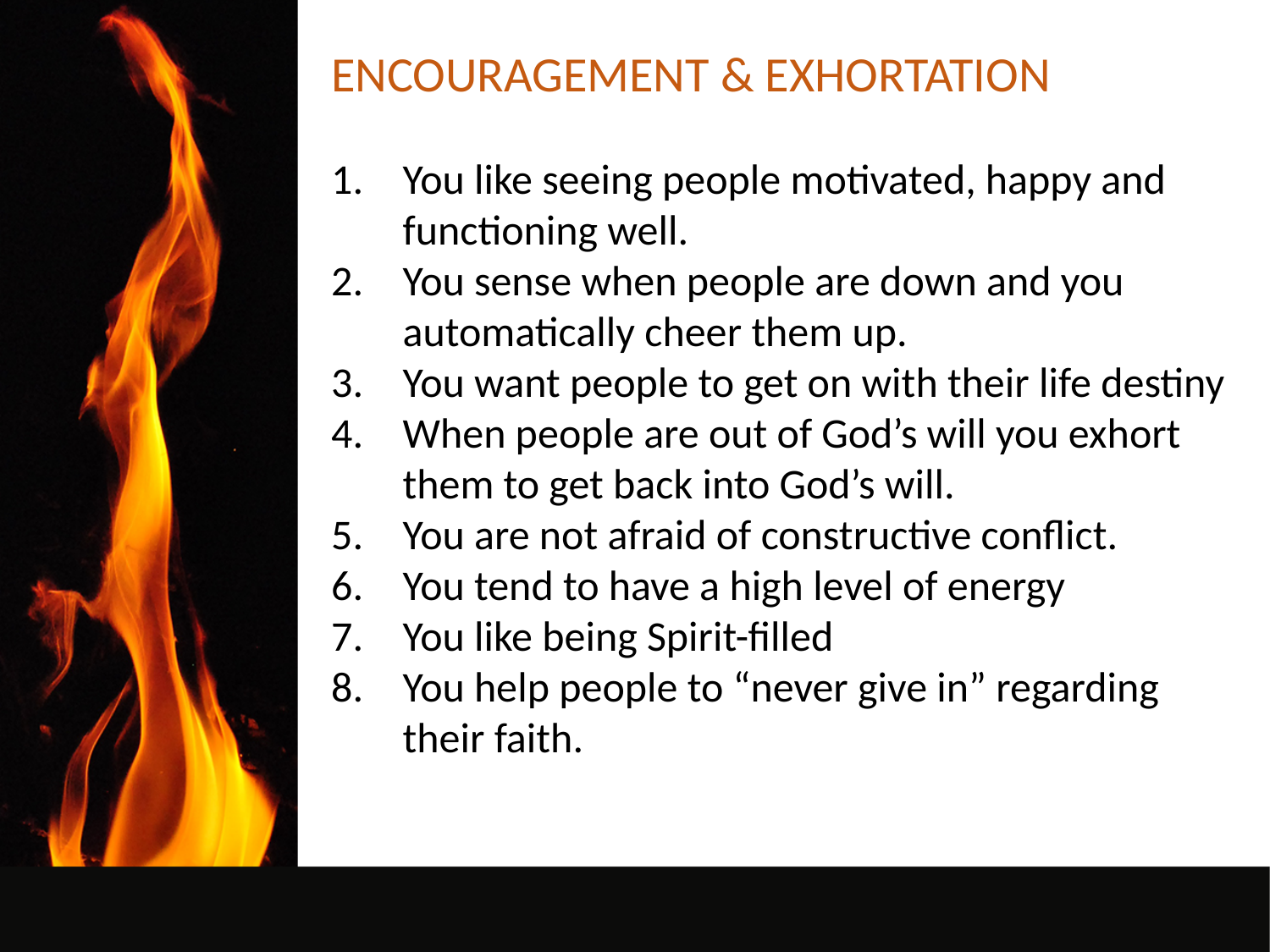

ENCOURAGEMENT & EXHORTATION

You like seeing people motivated, happy and functioning well.
You sense when people are down and you automatically cheer them up.
You want people to get on with their life destiny
When people are out of God’s will you exhort them to get back into God’s will.
You are not afraid of constructive conflict.
You tend to have a high level of energy
You like being Spirit-filled
You help people to “never give in” regarding their faith.